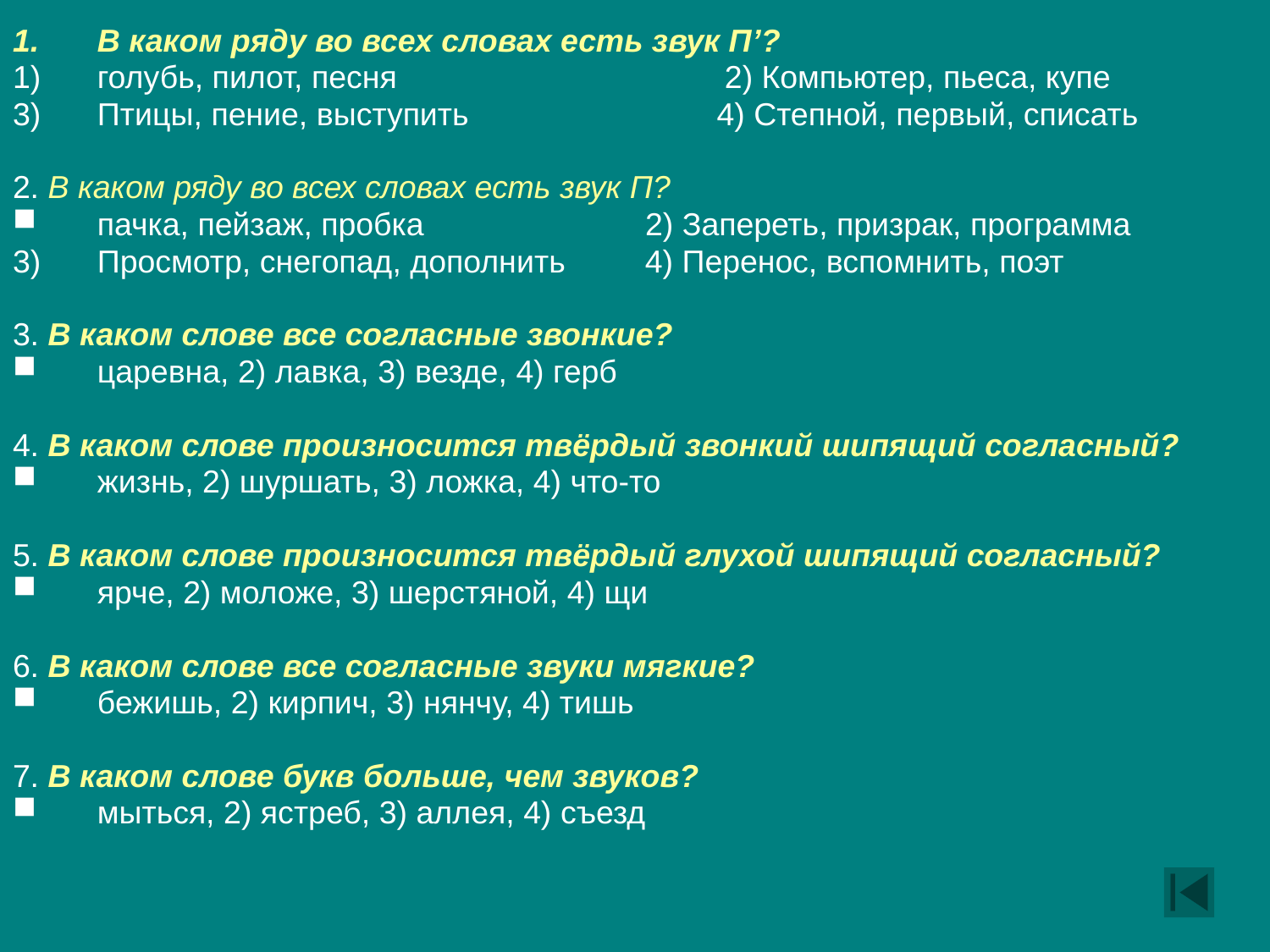

В каком ряду во всех словах есть звук П’?
голубь, пилот, песня                                     2) Компьютер, пьеса, купе
Птицы, пение, выступить                            4) Степной, первый, списать

2. В каком ряду во всех словах есть звук П?
пачка, пейзаж, пробка                         2) Запереть, призрак, программа
Просмотр, снегопад, дополнить         4) Перенос, вспомнить, поэт

3. В каком слове все согласные звонкие?
царевна, 2) лавка, 3) везде, 4) герб

4. В каком слове произносится твёрдый звонкий шипящий согласный?
жизнь, 2) шуршать, 3) ложка, 4) что-то

5. В каком слове произносится твёрдый глухой шипящий согласный?
ярче, 2) моложе, 3) шерстяной, 4) щи

6. В каком слове все согласные звуки мягкие?
бежишь, 2) кирпич, 3) нянчу, 4) тишь

7. В каком слове букв больше, чем звуков?
мыться, 2) ястреб, 3) аллея, 4) съезд